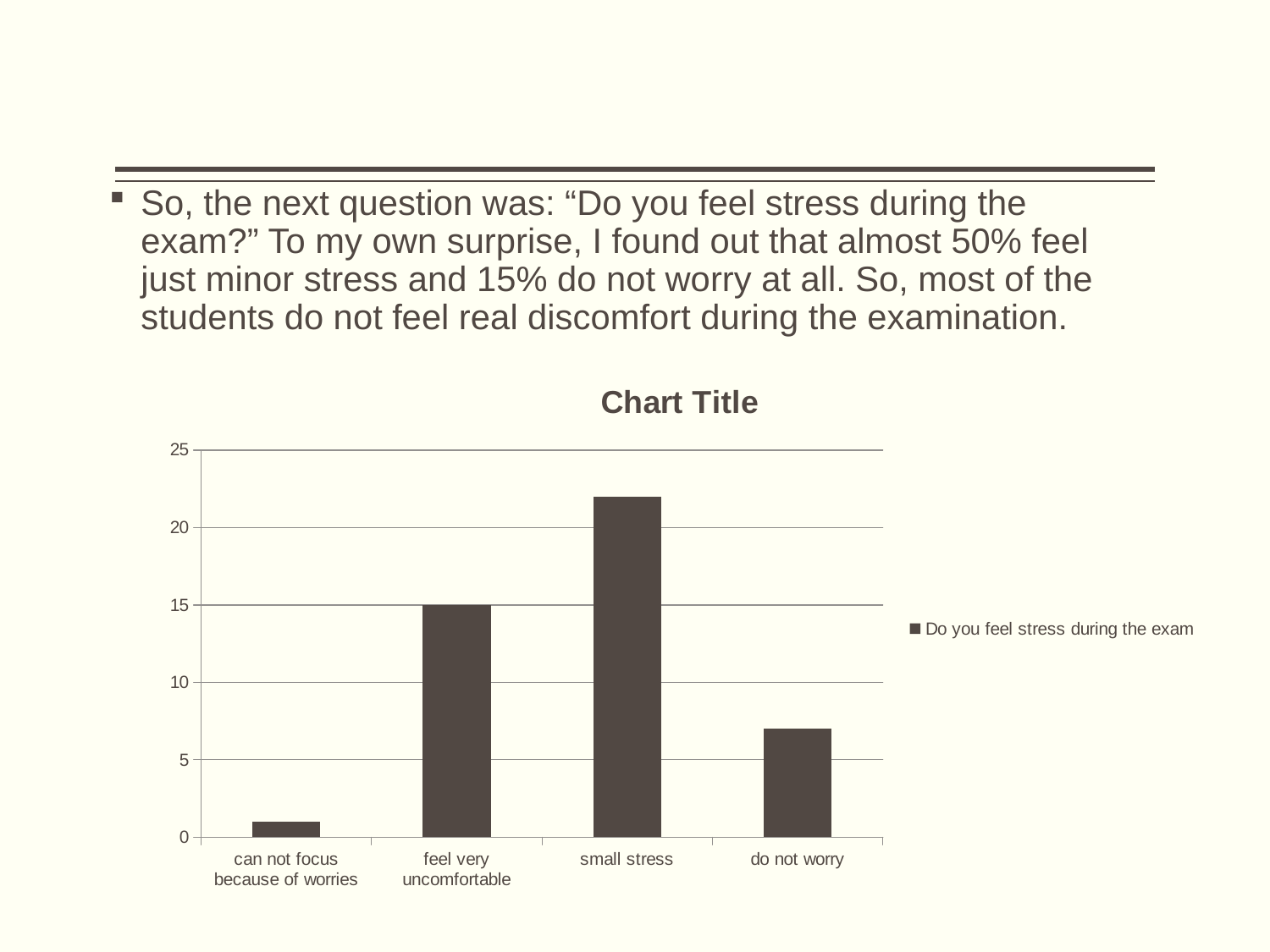

#
So, the next question was: “Do you feel stress during the exam?” To my own surprise, I found out that almost 50% feel just minor stress and 15% do not worry at all. So, most of the students do not feel real discomfort during the examination.

[unsupported chart]